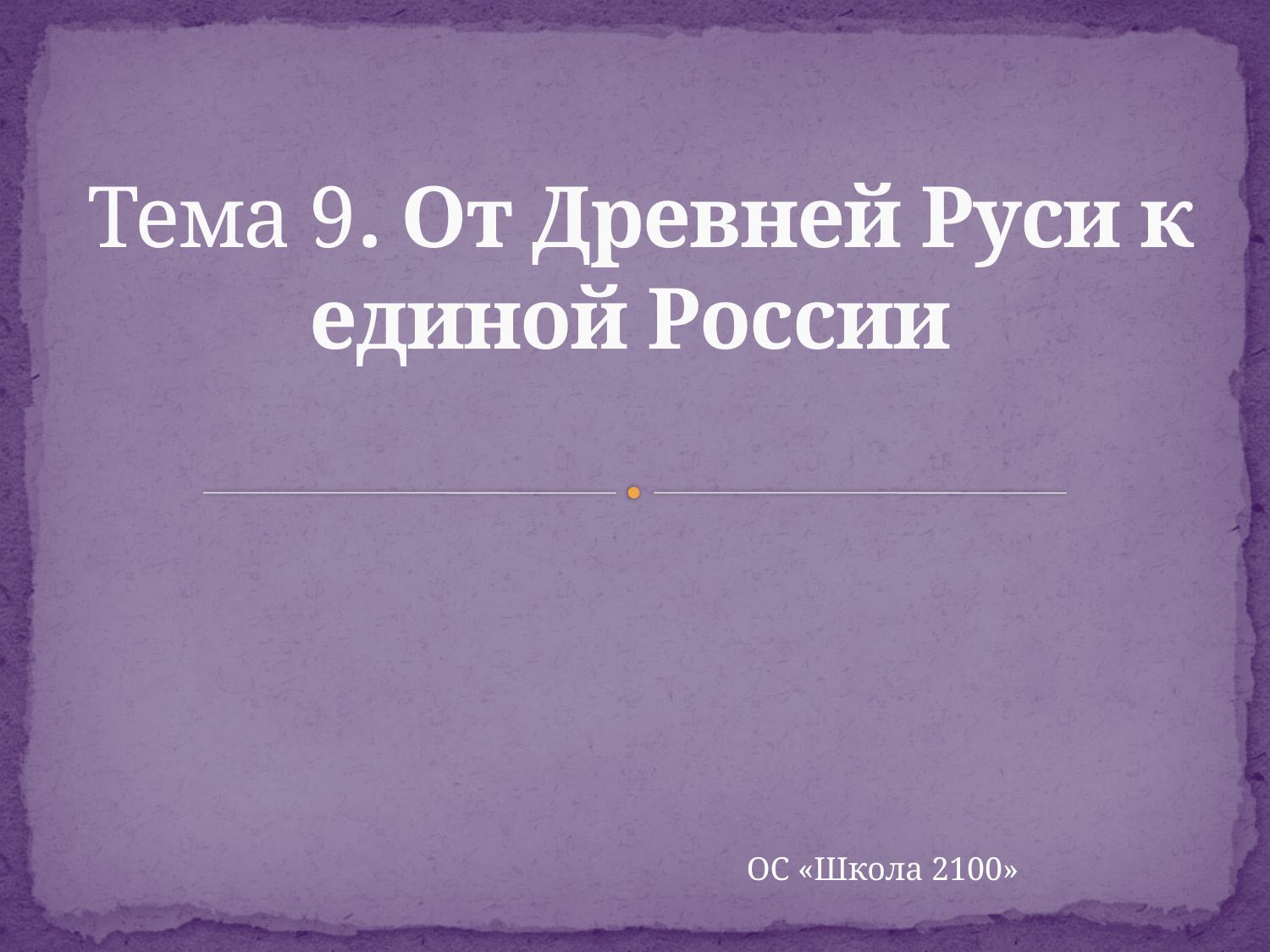

# Тема 9. От Древней Руси к единой России
ОС «Школа 2100»